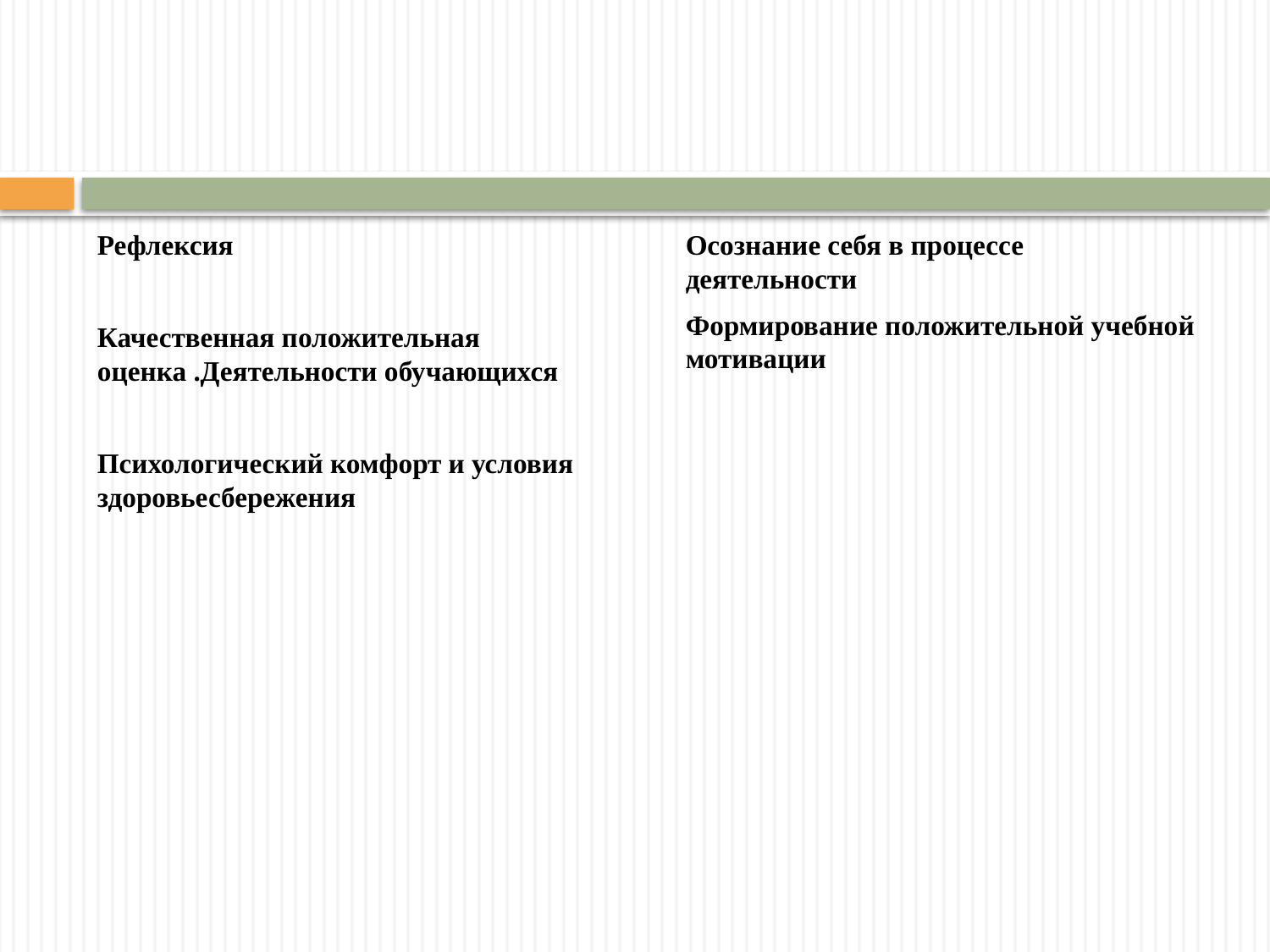

#
Рефлексия

Качественная положительная оценка .Деятельности обучающихся

Психологический комфорт и условия здоровьесбережения

Осознание себя в процессе деятельности
Формирование положительной учебной мотивации